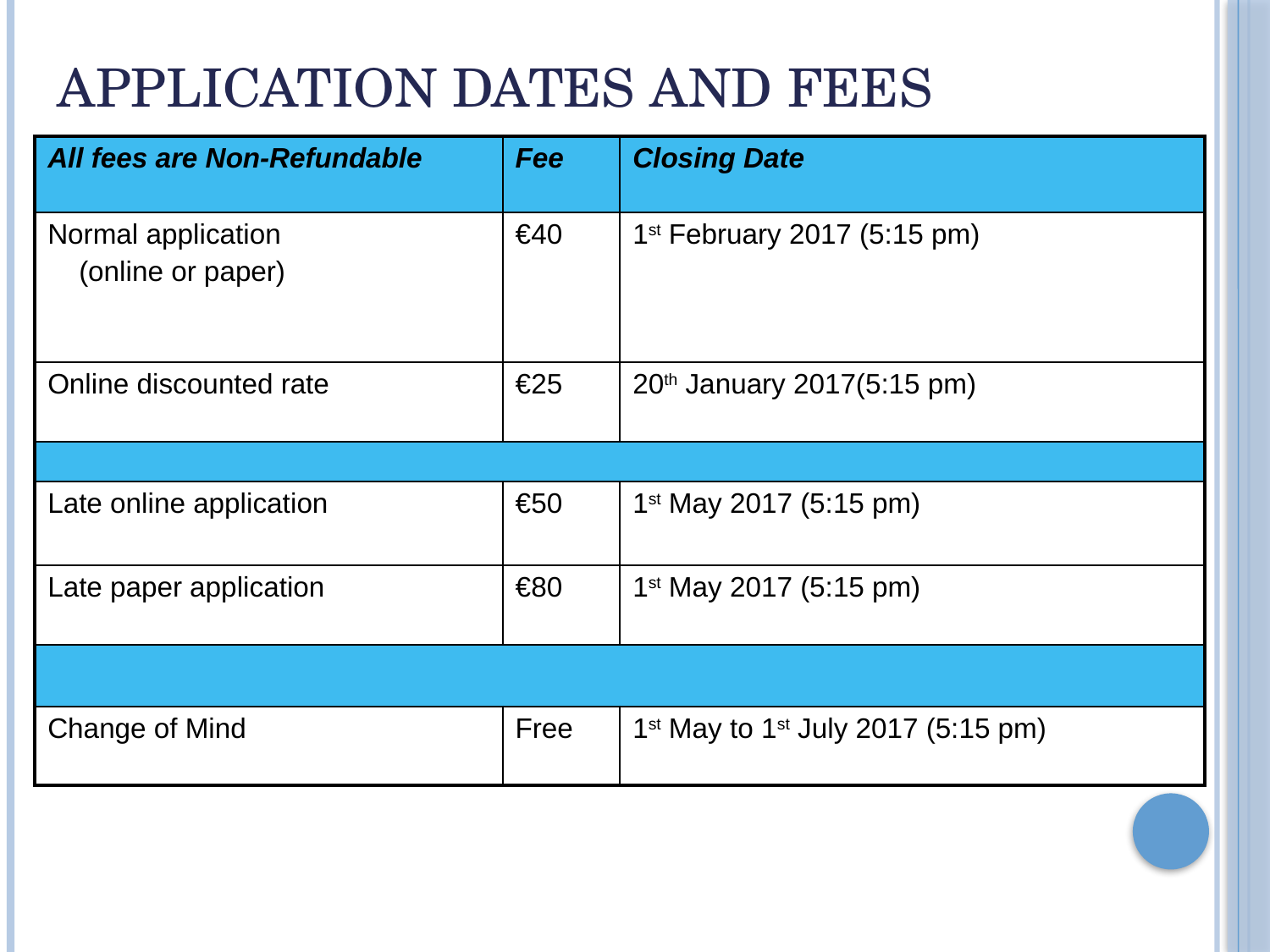

# Application Dates and Fees
| All fees are Non-Refundable | Fee | Closing Date |
| --- | --- | --- |
| Normal application (online or paper) | €40 | 1st February 2017 (5:15 pm) |
| Online discounted rate | €25 | 20th January 2017(5:15 pm) |
|  |  |  |
| Late online application | €50 | 1st May 2017 (5:15 pm) |
| Late paper application | €80 | 1st May 2017 (5:15 pm) |
|  |  |  |
| Change of Mind | Free | 1st May to 1st July 2017 (5:15 pm) |